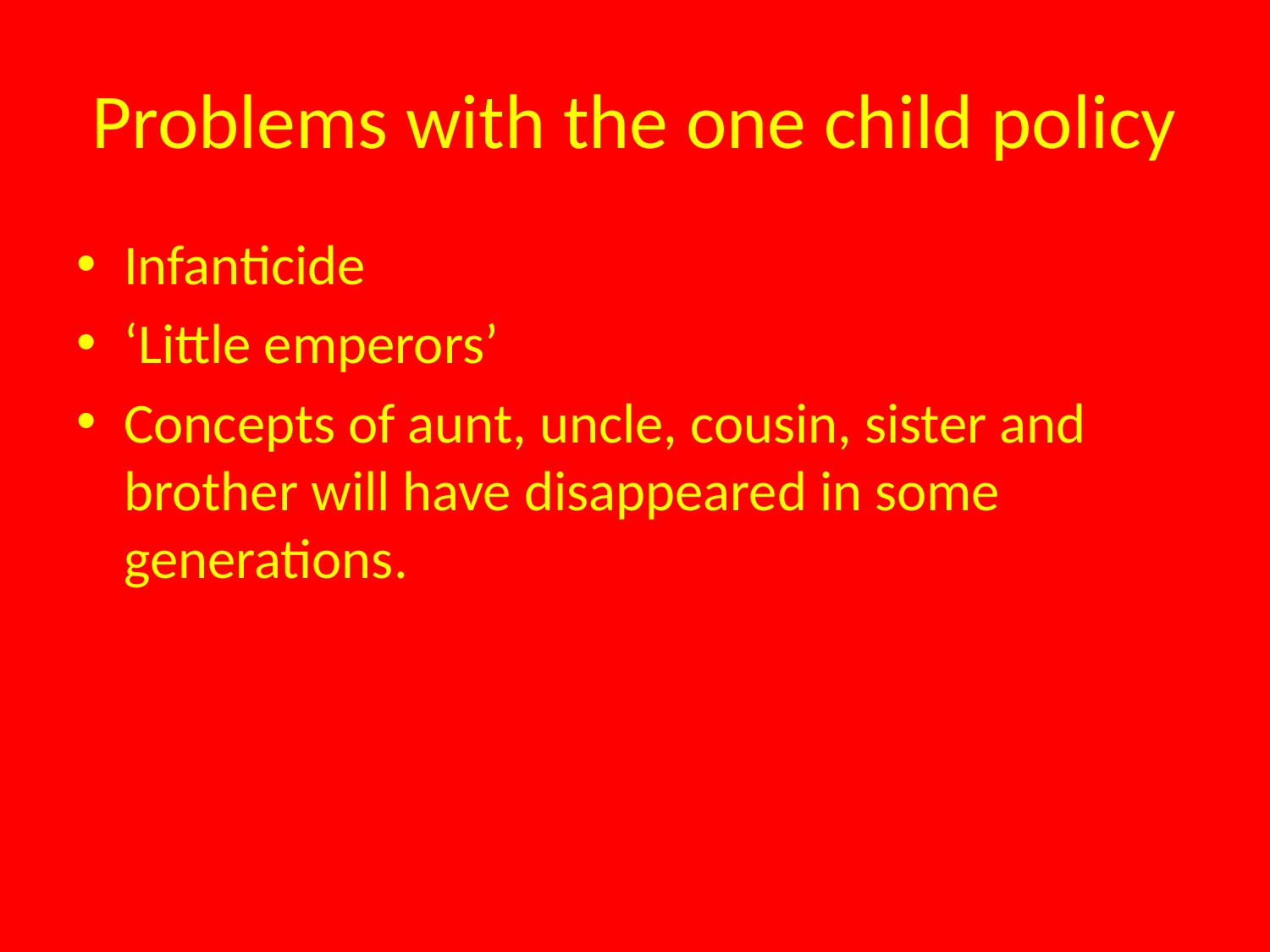

# Problems with the one child policy
Infanticide
‘Little emperors’
Concepts of aunt, uncle, cousin, sister and brother will have disappeared in some generations.